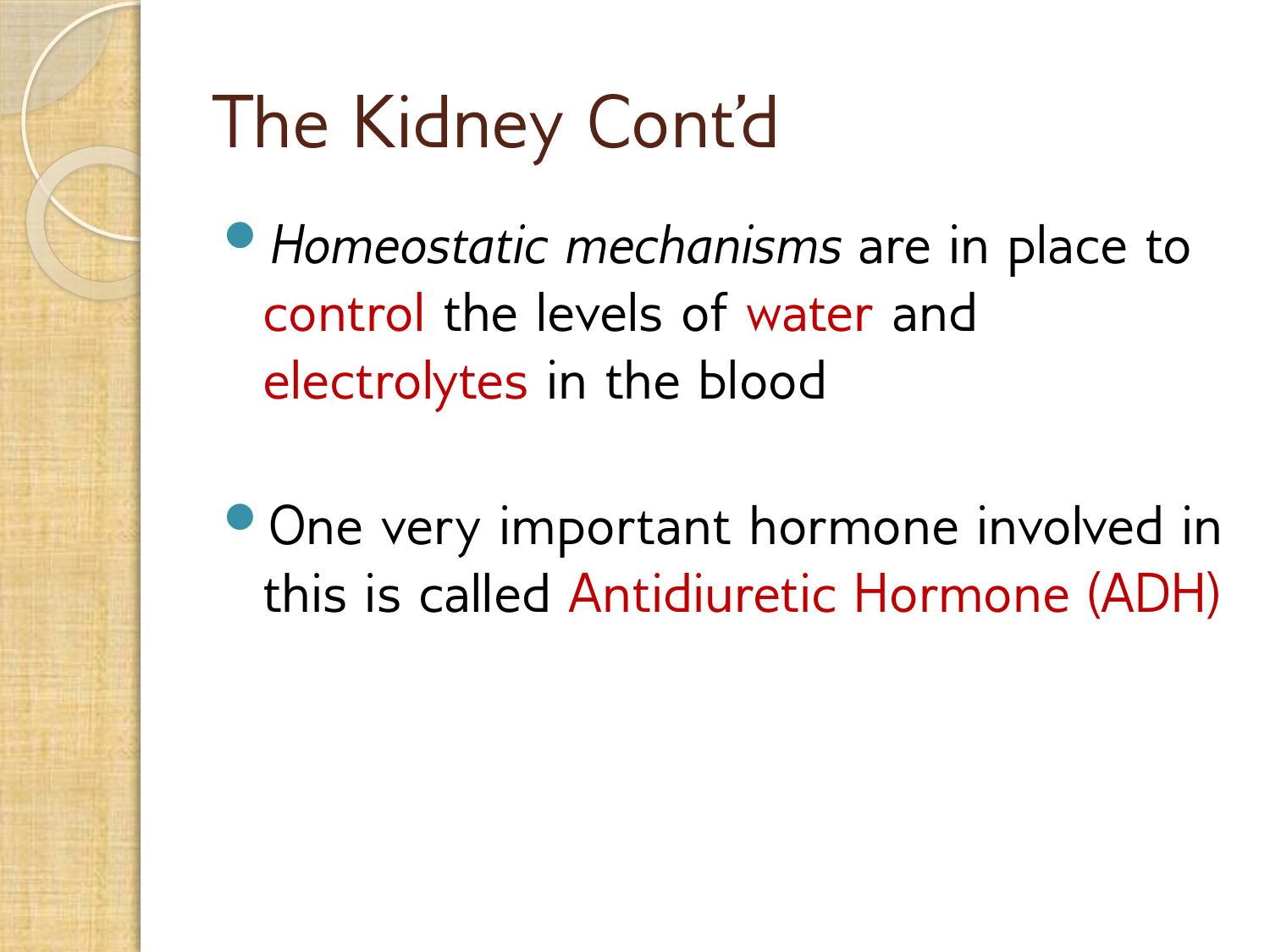

# The Kidney Cont’d
Homeostatic mechanisms are in place to control the levels of water and electrolytes in the blood
One very important hormone involved in this is called Antidiuretic Hormone (ADH)